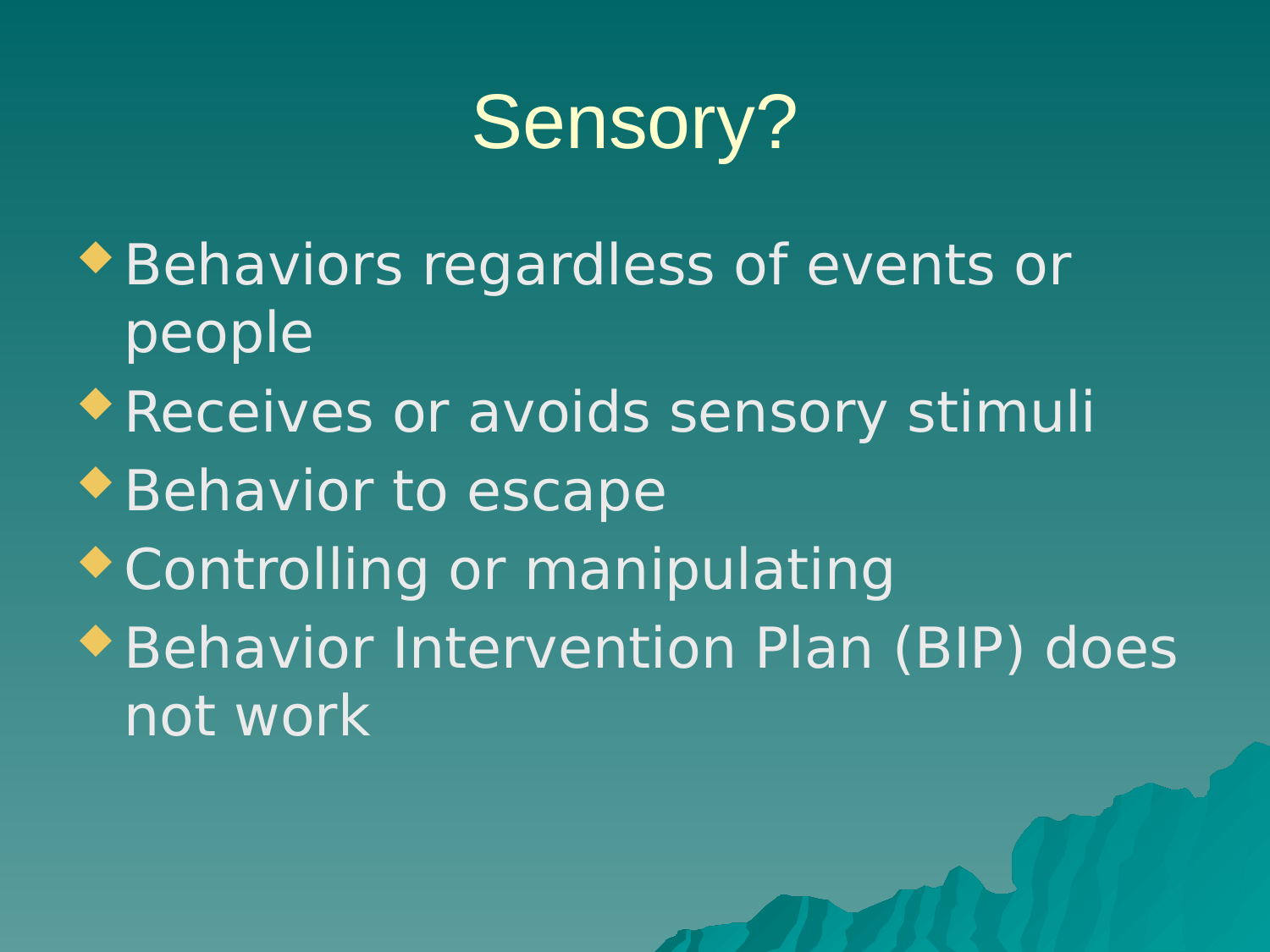

# Sensory?
Behaviors regardless of events or people
Receives or avoids sensory stimuli
Behavior to escape
Controlling or manipulating
Behavior Intervention Plan (BIP) does not work